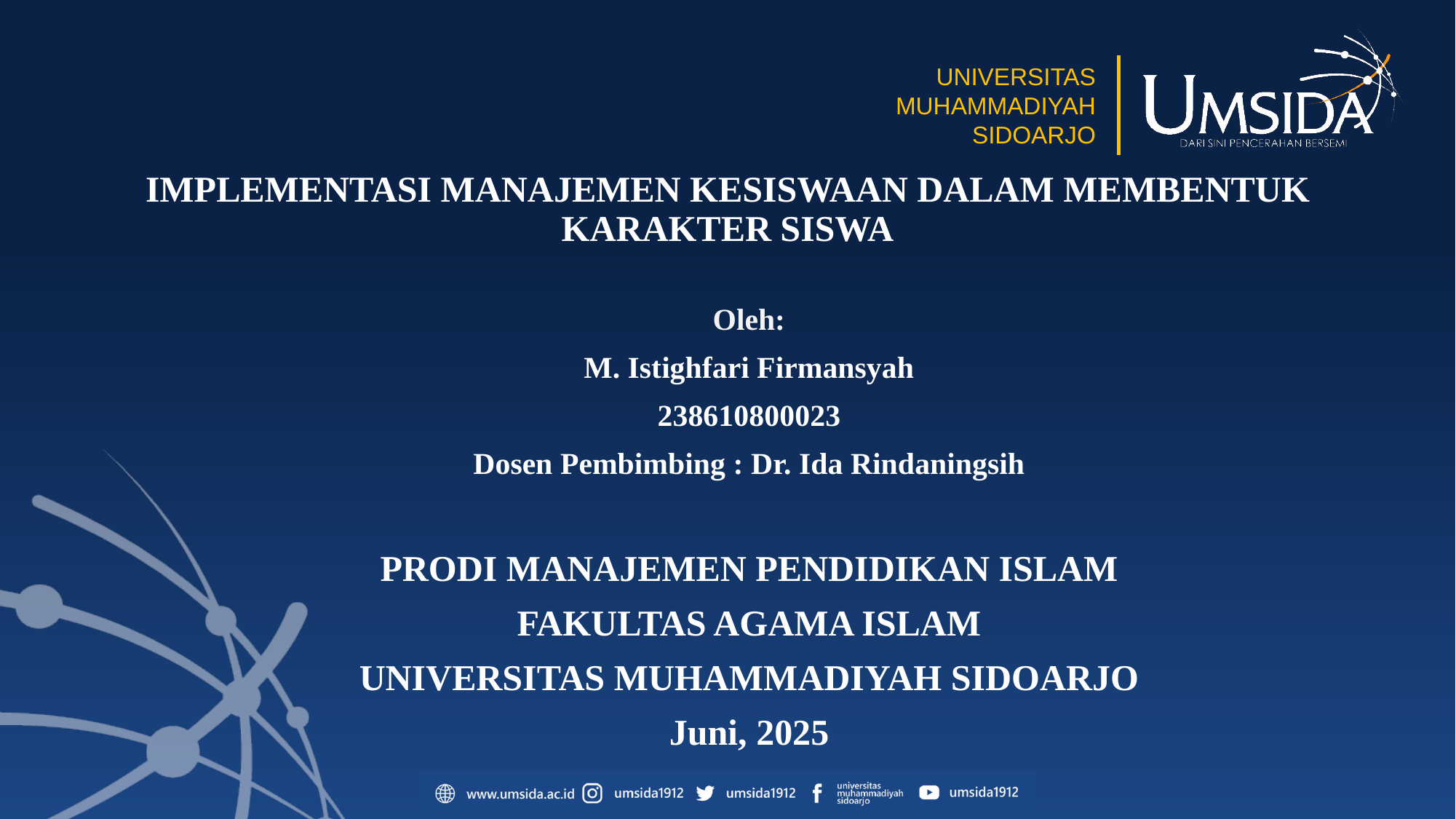

# IMPLEMENTASI MANAJEMEN KESISWAAN DALAM MEMBENTUK KARAKTER SISWA

Oleh:
M. Istighfari Firmansyah
238610800023
Dosen Pembimbing : Dr. Ida Rindaningsih

PRODI MANAJEMEN PENDIDIKAN ISLAM
FAKULTAS AGAMA ISLAM
UNIVERSITAS MUHAMMADIYAH SIDOARJO
Juni, 2025